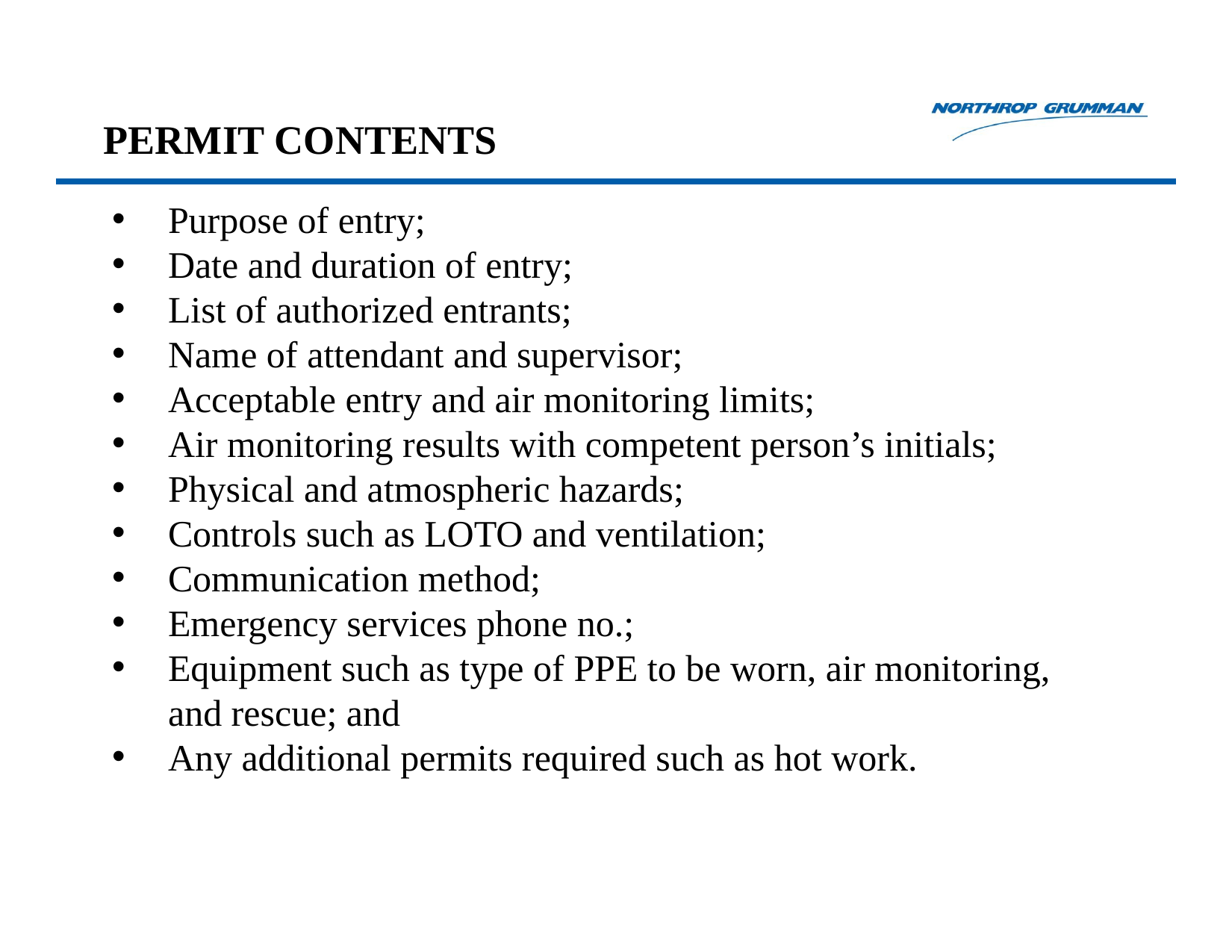

# PERMIT CONTENTS
Purpose of entry;
Date and duration of entry;
List of authorized entrants;
Name of attendant and supervisor;
Acceptable entry and air monitoring limits;
Air monitoring results with competent person’s initials;
Physical and atmospheric hazards;
Controls such as LOTO and ventilation;
Communication method;
Emergency services phone no.;
Equipment such as type of PPE to be worn, air monitoring, and rescue; and
Any additional permits required such as hot work.